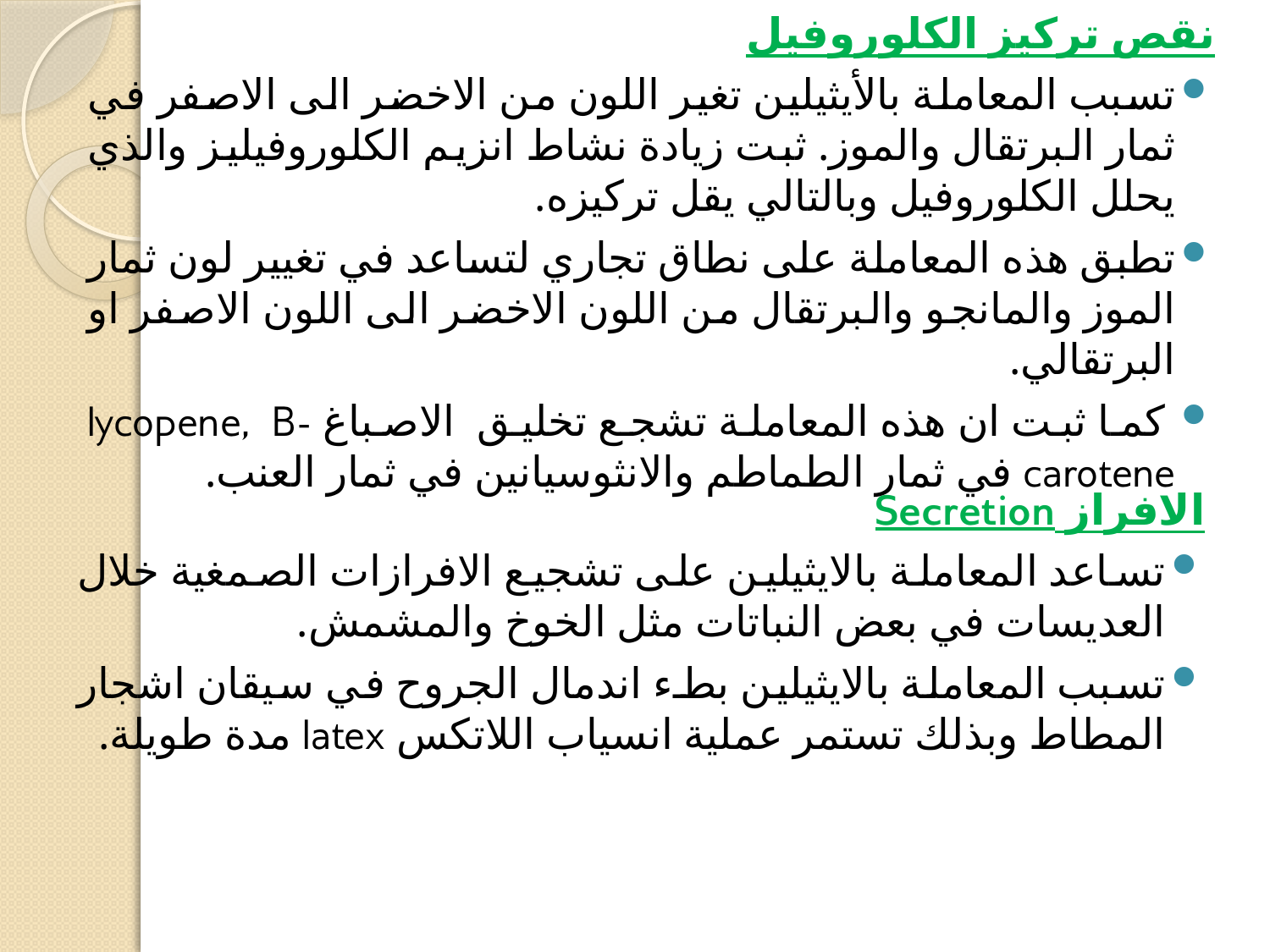

نقص تركيز الكلوروفيل
تسبب المعاملة بالأيثيلين تغير اللون من الاخضر الى الاصفر في ثمار البرتقال والموز. ثبت زيادة نشاط انزيم الكلوروفيليز والذي يحلل الكلوروفيل وبالتالي يقل تركيزه.
تطبق هذه المعاملة على نطاق تجاري لتساعد في تغيير لون ثمار الموز والمانجو والبرتقال من اللون الاخضر الى اللون الاصفر او البرتقالي.
 كما ثبت ان هذه المعاملة تشجع تخليق  الاصباغ lycopene, B-carotene في ثمار الطماطم والانثوسيانين في ثمار العنب.
الافراز Secretion
تساعد المعاملة بالايثيلين على تشجيع الافرازات الصمغية خلال العديسات في بعض النباتات مثل الخوخ والمشمش.
تسبب المعاملة بالايثيلين بطء اندمال الجروح في سيقان اشجار المطاط وبذلك تستمر عملية انسياب اللاتكس latex مدة طويلة.